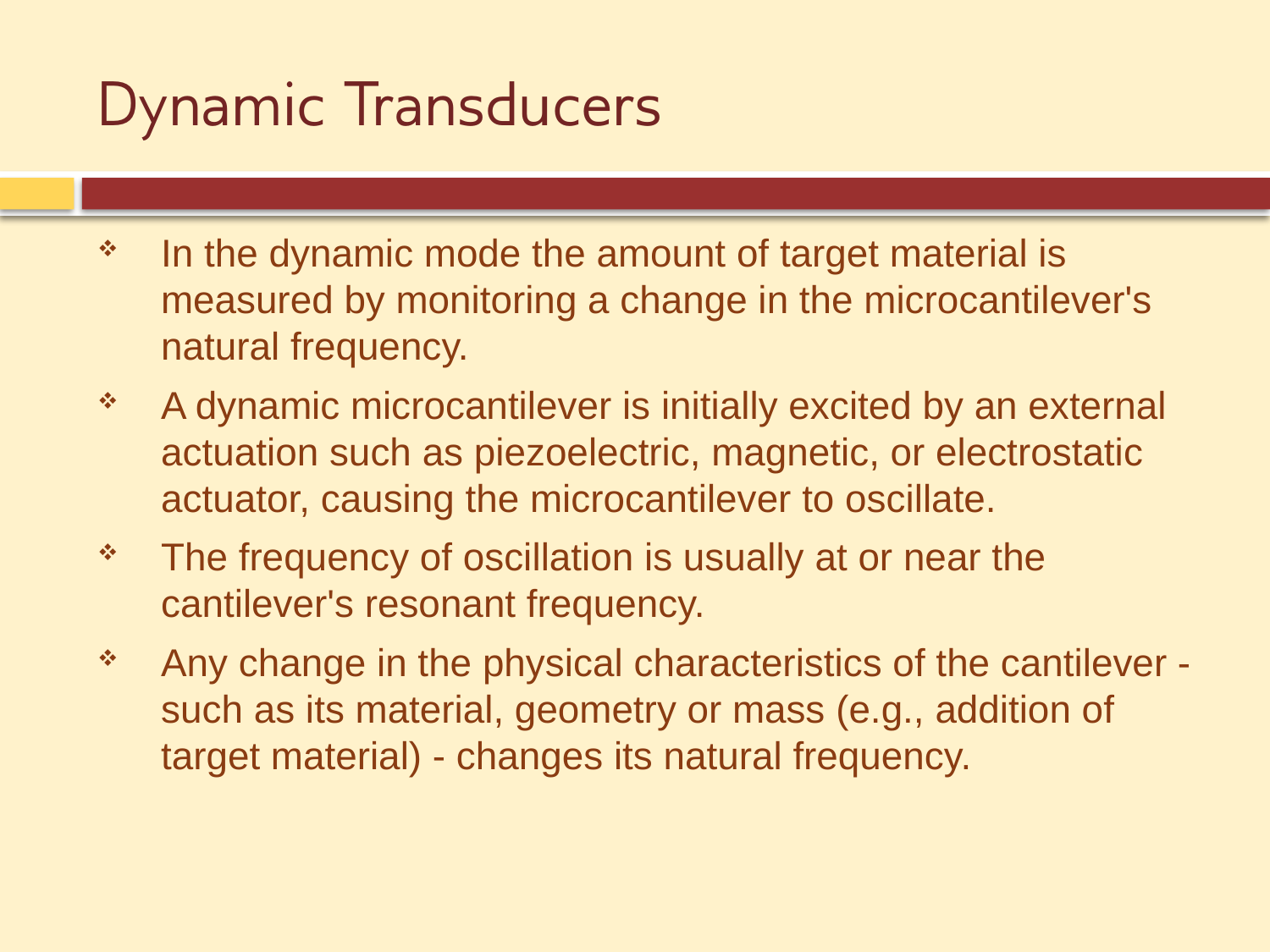

# Dynamic Transducers
In the dynamic mode the amount of target material is measured by monitoring a change in the microcantilever's natural frequency.
A dynamic microcantilever is initially excited by an external actuation such as piezoelectric, magnetic, or electrostatic actuator, causing the microcantilever to oscillate.
The frequency of oscillation is usually at or near the cantilever's resonant frequency.
Any change in the physical characteristics of the cantilever - such as its material, geometry or mass (e.g., addition of target material) - changes its natural frequency.